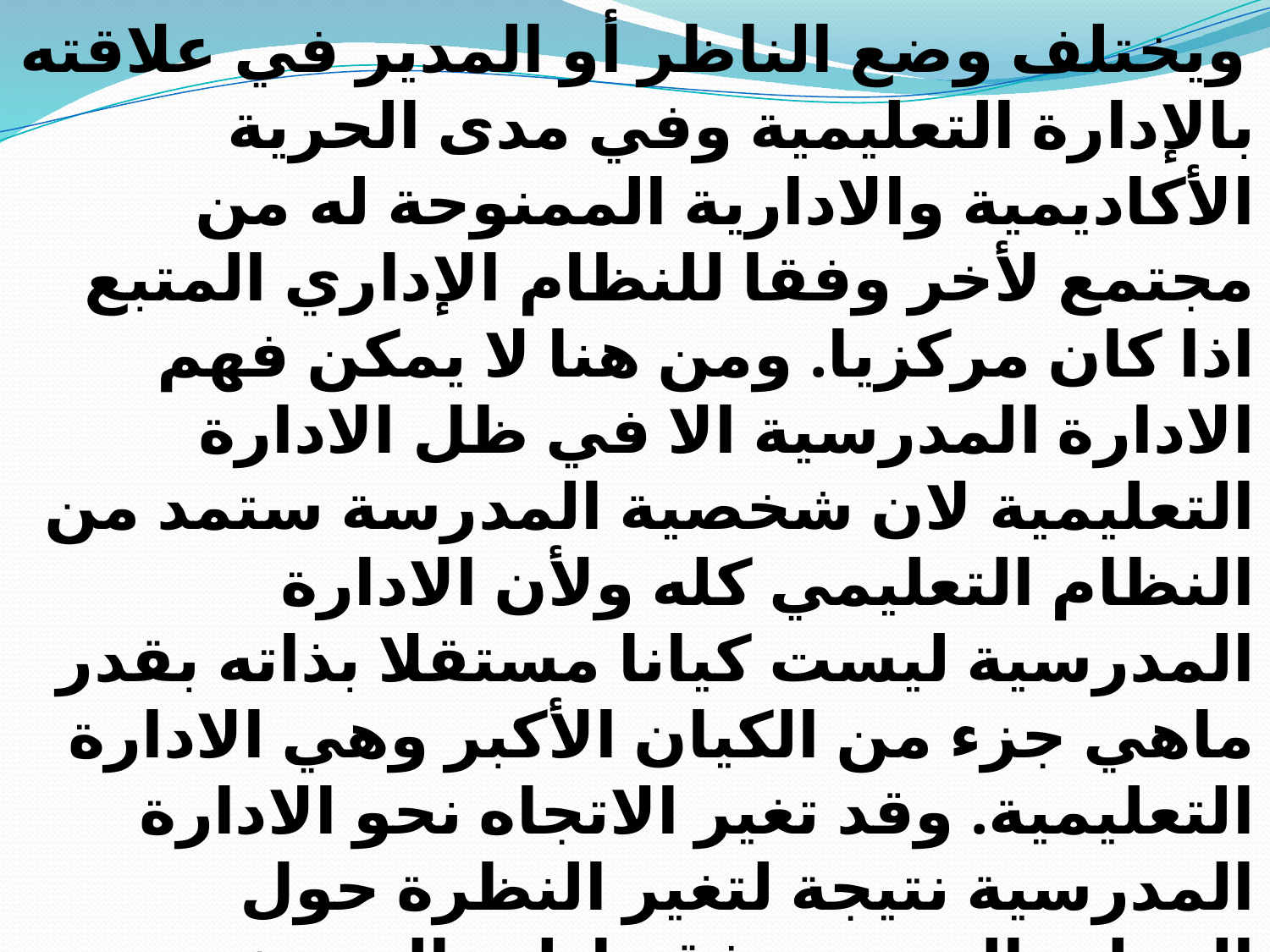

ويختلف وضع الناظر أو المدير في علاقته بالإدارة التعليمية وفي مدى الحرية الأكاديمية والادارية الممنوحة له من مجتمع لأخر وفقا للنظام الإداري المتبع اذا كان مركزيا. ومن هنا لا يمكن فهم الادارة المدرسية الا في ظل الادارة التعليمية لان شخصية المدرسة ستمد من النظام التعليمي كله ولأن الادارة المدرسية ليست كيانا مستقلا بذاته بقدر ماهي جزء من الكيان الأكبر وهي الادارة التعليمية. وقد تغير الاتجاه نحو الادارة المدرسية نتيجة لتغير النظرة حول العملية التربوية. فقد ادلت البحوث النفسية والتربوية الحديثة اهمية الطفل كفرد، وأهمية الفروق الفردية، ووضحت أن العملية التربوية عملية نمو في شخصية الطفل في جميع نواحيها